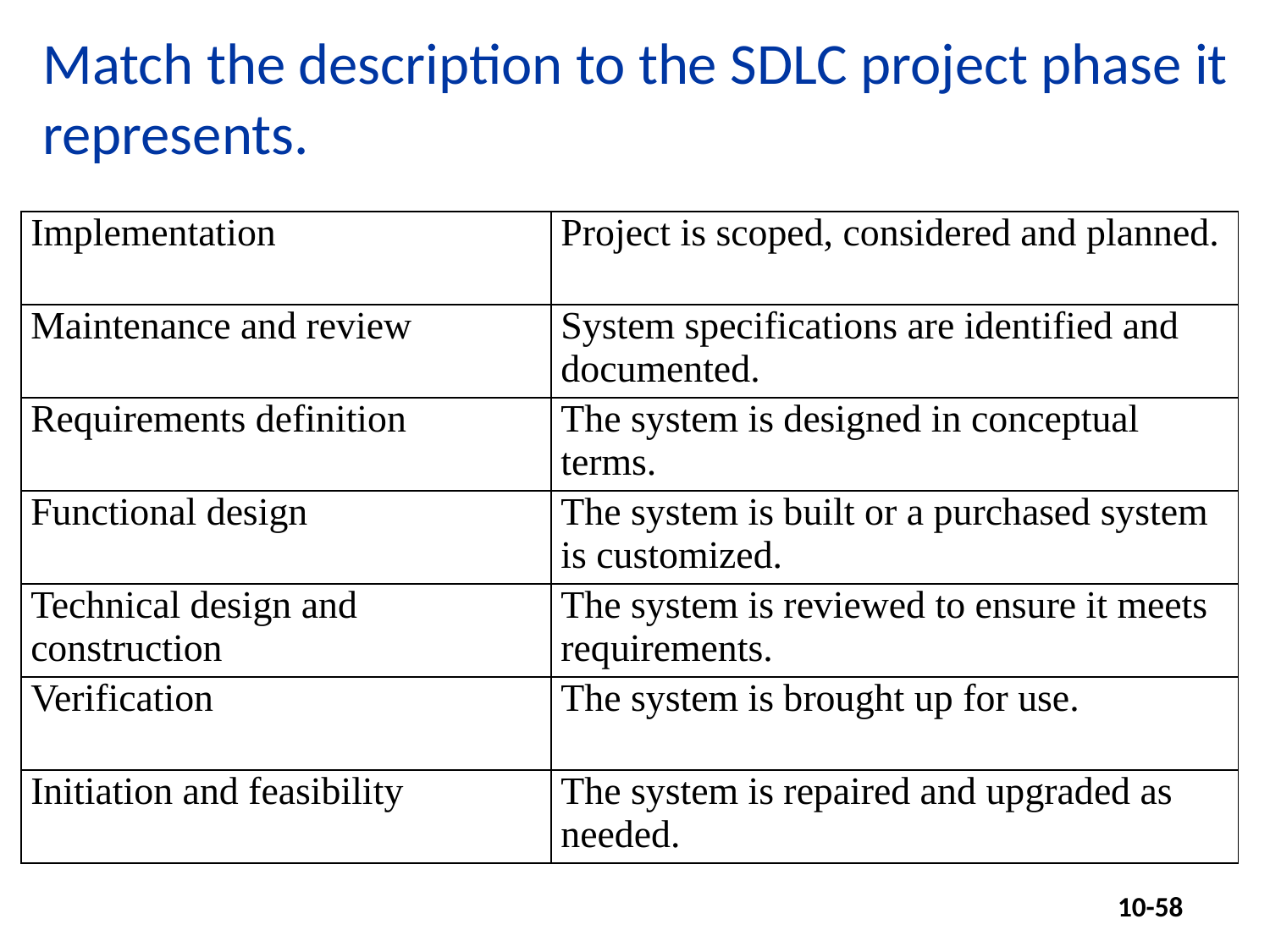

Match the description to the SDLC project phase it represents.
| Implementation | Project is scoped, considered and planned. |
| --- | --- |
| Maintenance and review | System specifications are identified and documented. |
| Requirements definition | The system is designed in conceptual terms. |
| Functional design | The system is built or a purchased system is customized. |
| Technical design and construction | The system is reviewed to ensure it meets requirements. |
| Verification | The system is brought up for use. |
| Initiation and feasibility | The system is repaired and upgraded as needed. |